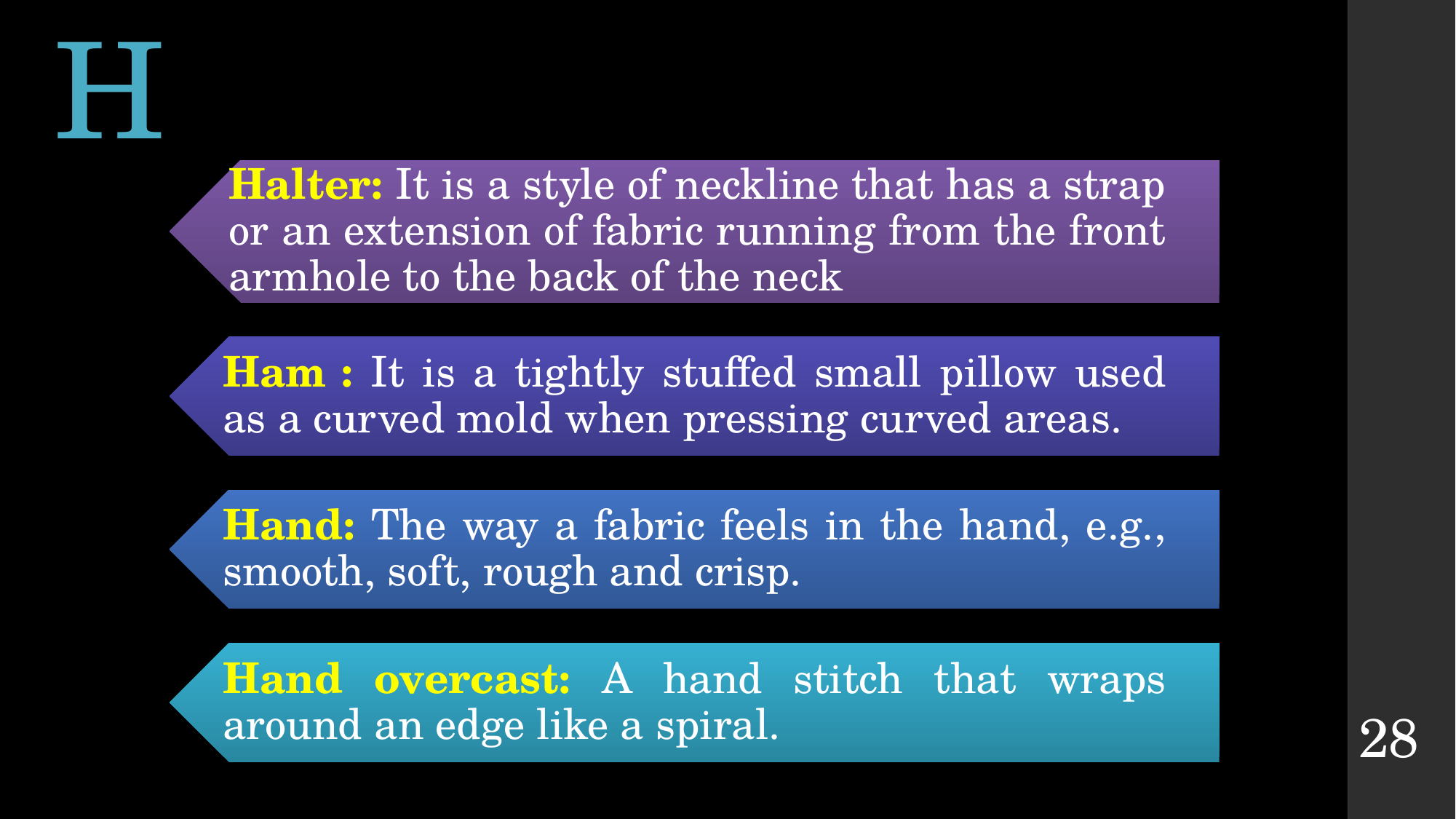

H
Halter: It is a style of neckline that has a strap or an extension of fabric running from the front armhole to the back of the neck
Ham : It is a tightly stuffed small pillow used as a curved mold when pressing curved areas.
Hand: The way a fabric feels in the hand, e.g., smooth, soft, rough and crisp.
Hand overcast: A hand stitch that wraps around an edge like a spiral.
28